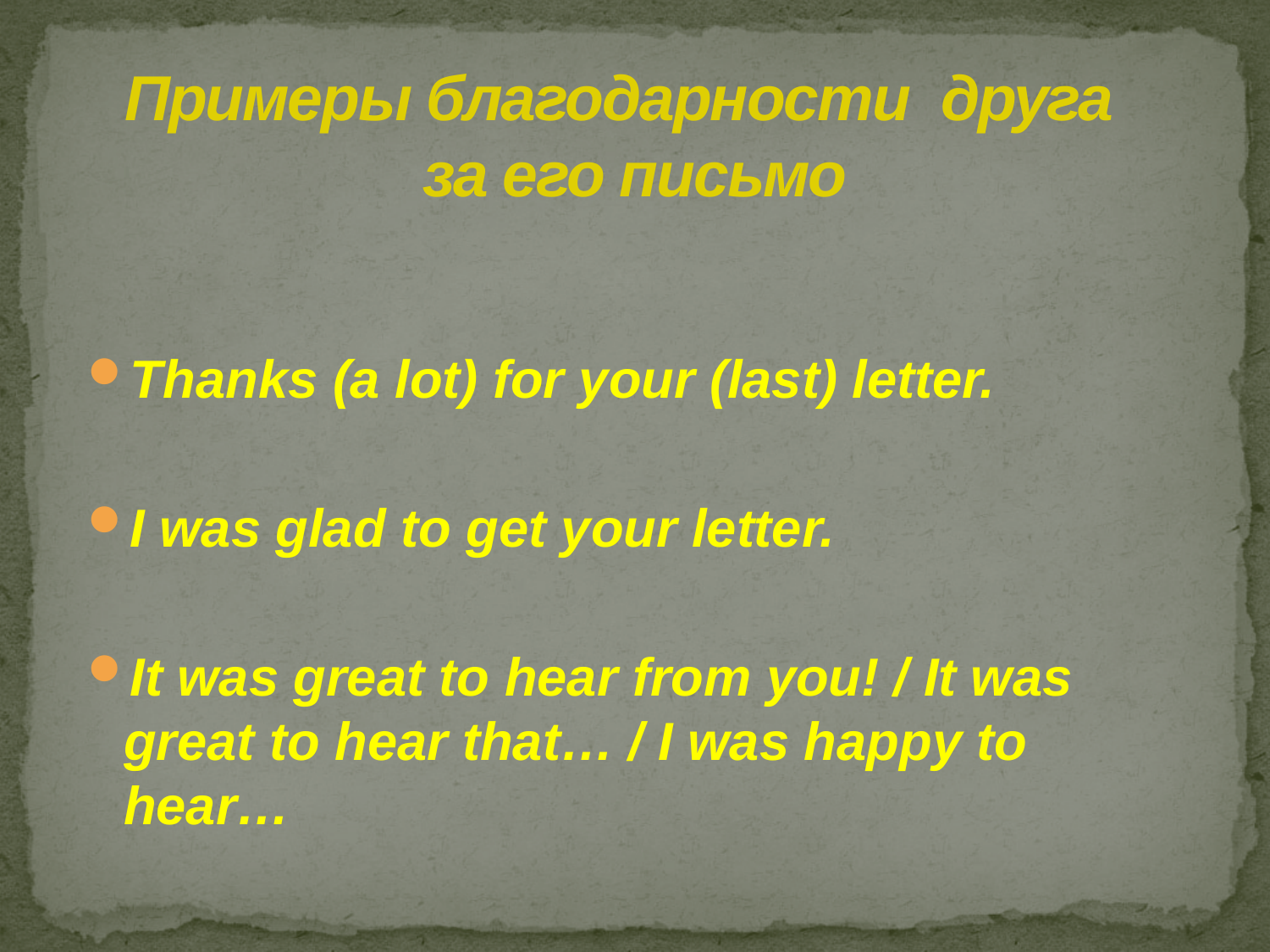

# Примеры благодарности  друга за его письмо

Thanks (a lot) for your (last) letter.

I was glad to get your letter.

It was great to hear from you! / It was great to hear that… / I was happy to hear…